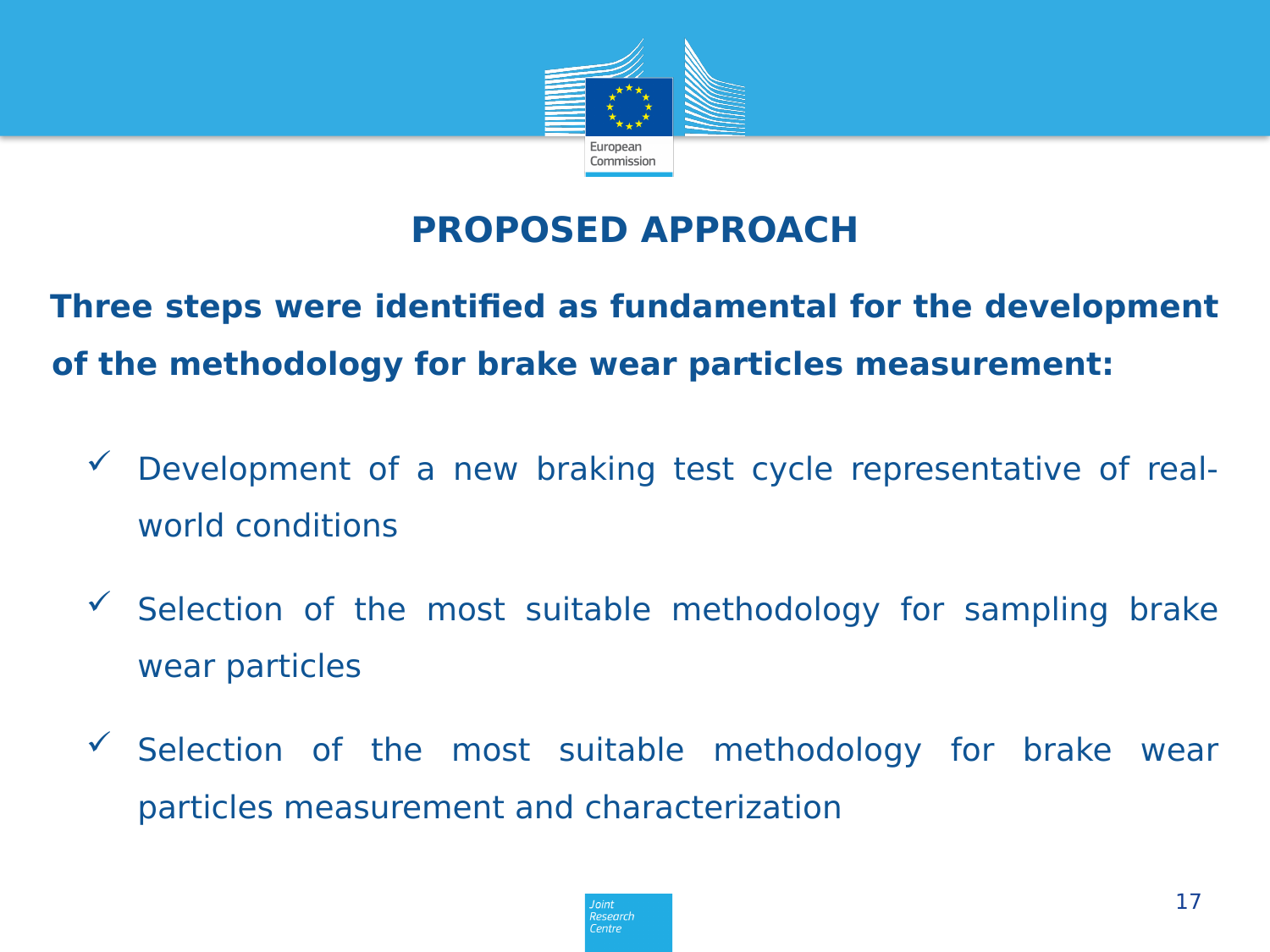

PROPOSED APPROACH
Three steps were identified as fundamental for the development of the methodology for brake wear particles measurement:
Development of a new braking test cycle representative of real-world conditions
Selection of the most suitable methodology for sampling brake wear particles
Selection of the most suitable methodology for brake wear particles measurement and characterization